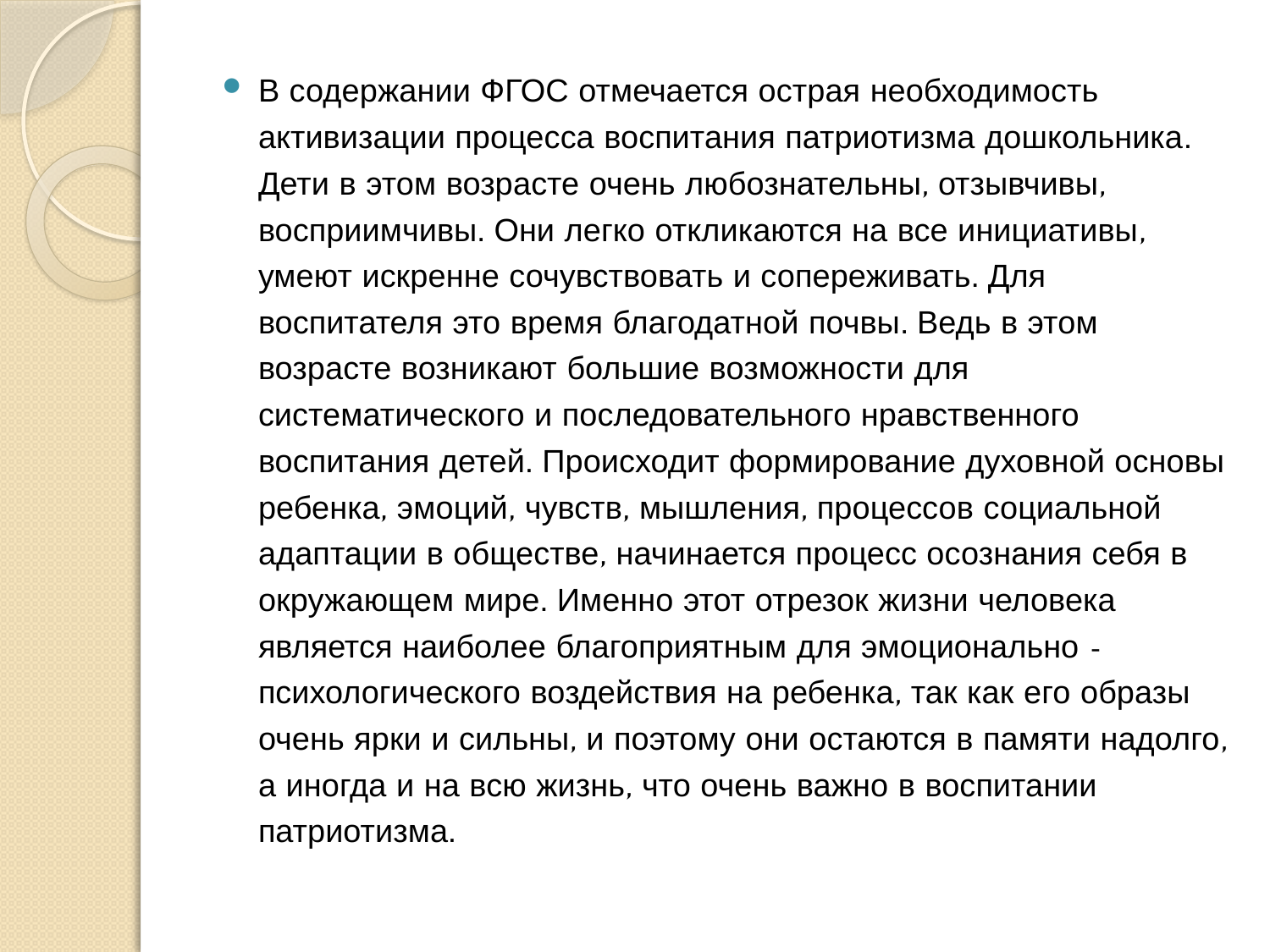

#
В содержании ФГОС отмечается острая необходимость активизации процесса воспитания патриотизма дошкольника. Дети в этом возрасте очень любознательны, отзывчивы, восприимчивы. Они легко откликаются на все инициативы, умеют искренне сочувствовать и сопереживать. Для воспитателя это время благодатной почвы. Ведь в этом возрасте возникают большие возможности для систематического и последовательного нравственного воспитания детей. Происходит формирование духовной основы ребенка, эмоций, чувств, мышления, процессов социальной адаптации в обществе, начинается процесс осознания себя в окружающем мире. Именно этот отрезок жизни человека является наиболее благоприятным для эмоционально - психологического воздействия на ребенка, так как его образы очень ярки и сильны, и поэтому они остаются в памяти надолго, а иногда и на всю жизнь, что очень важно в воспитании патриотизма.